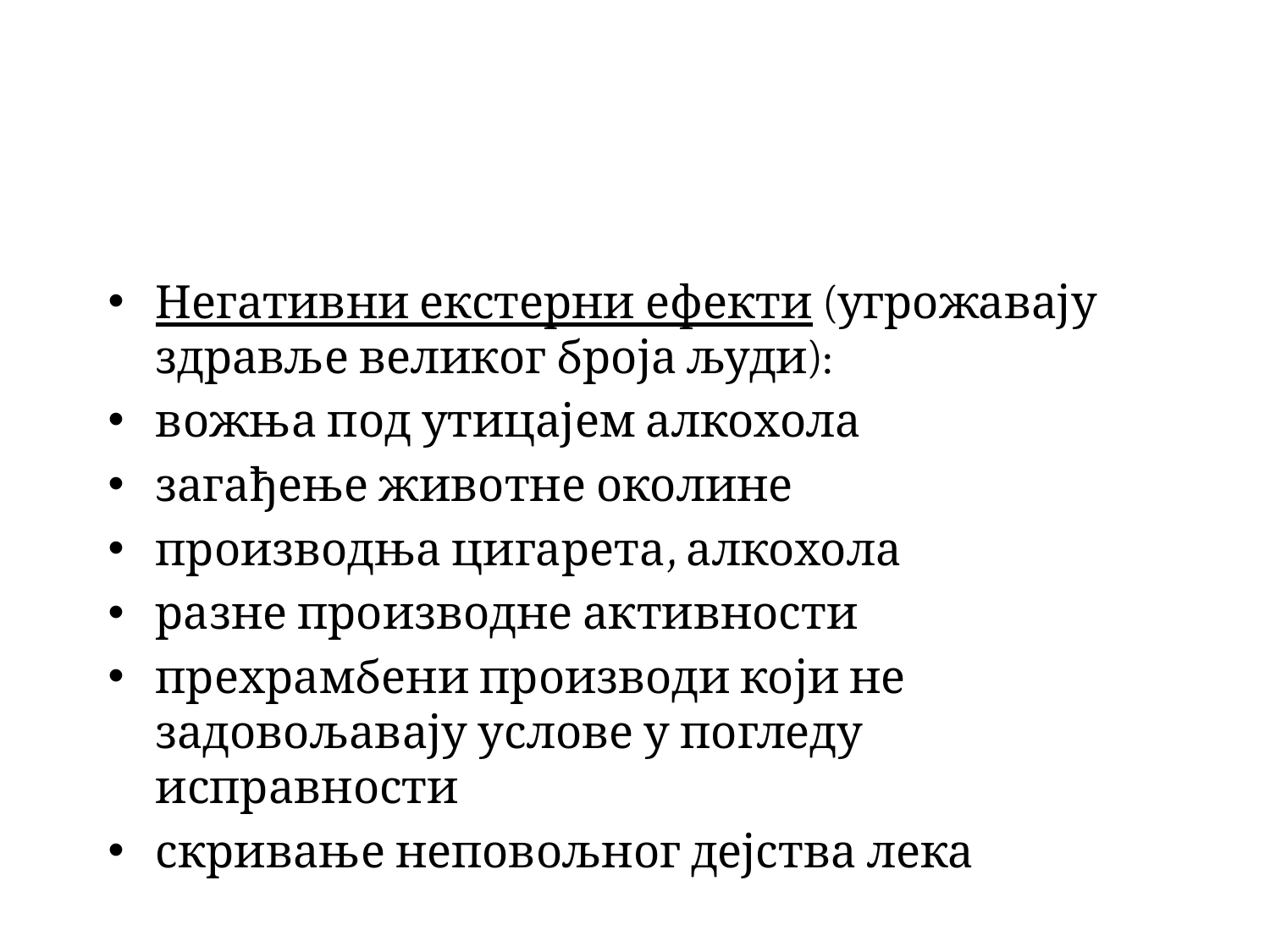

#
Негативни екстерни ефекти (угрожавају здравље великог броја људи):
вожња под утицајем алкохола
загађење животне околине
производња цигарета, алкохола
разне производне активности
прехрамбени производи који не задовољавају услове у погледу исправности
скривање неповољног дејства лека